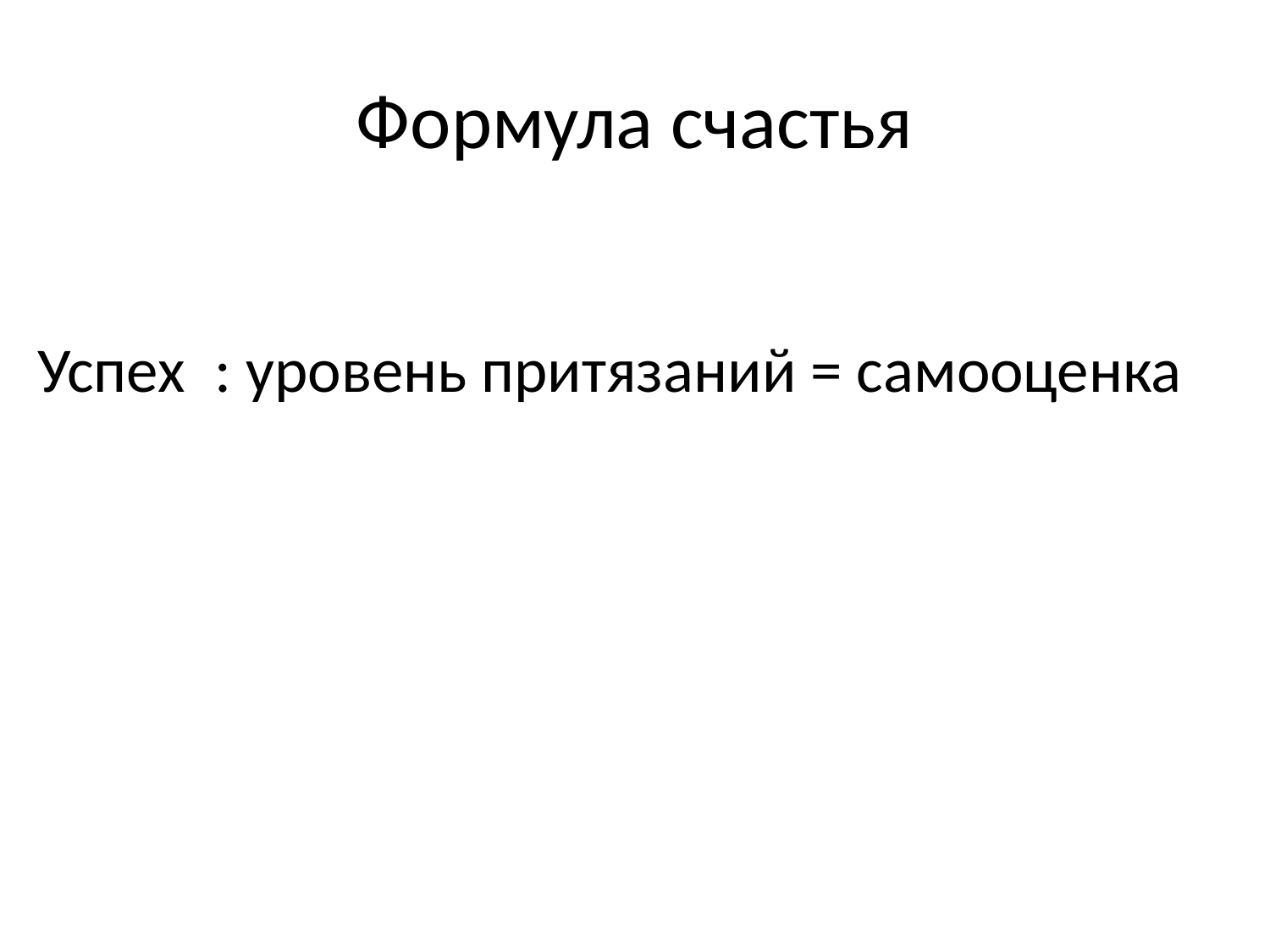

# Формула счастья
Успех  : уровень притязаний = самооценка